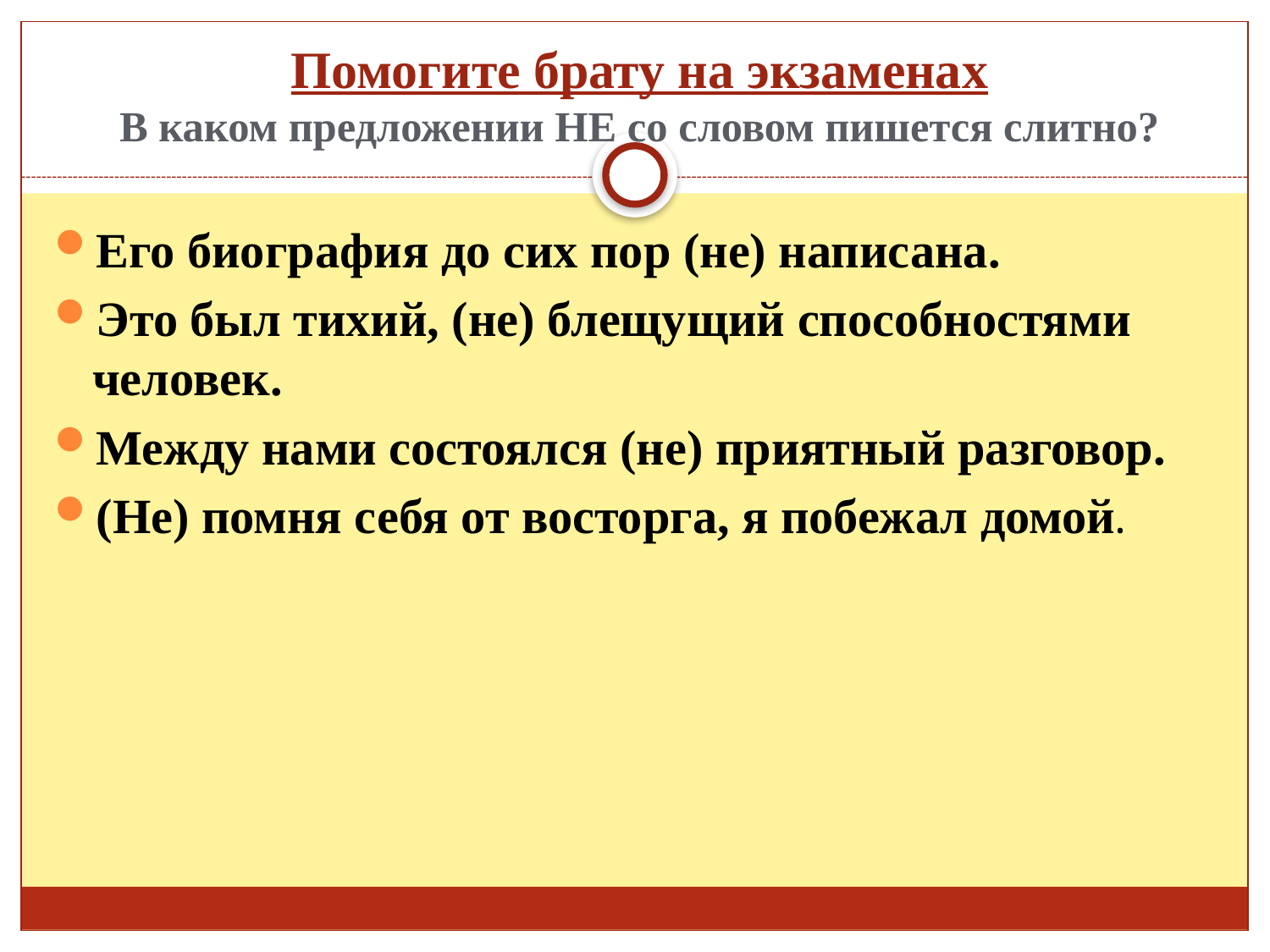

# Помогите брату на экзаменах В каком предложении НЕ со словом пишется слитно?
Его биография до сих пор (не) написана.
Это был тихий, (не) блещущий способностями человек.
Между нами состоялся (не) приятный разговор.
(Не) помня себя от восторга, я побежал домой.